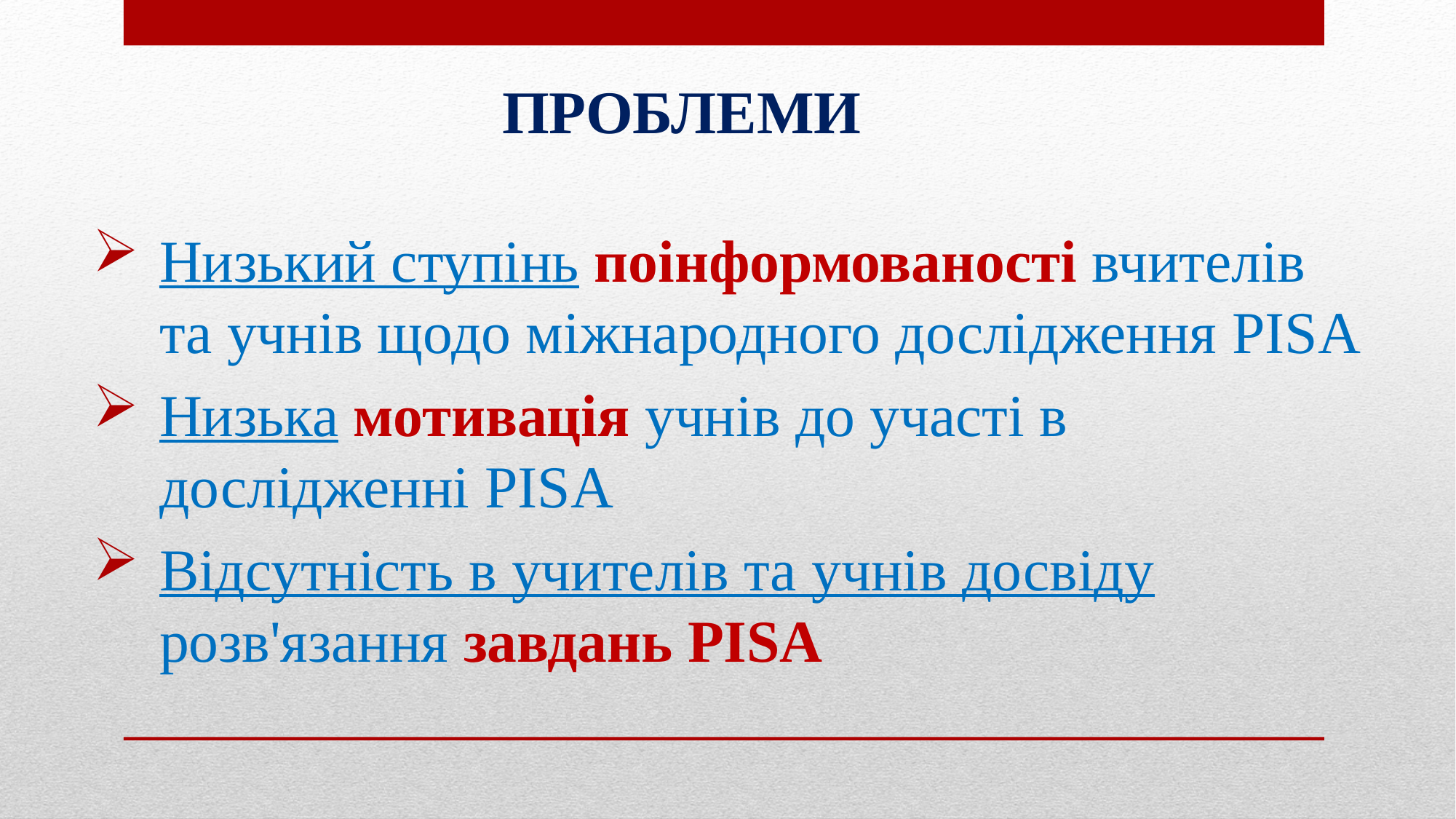

# Проблеми
Низький ступінь поінформованості вчителів та учнів щодо міжнародного дослідження PISA
Низька мотивація учнів до участі в дослідженні PISA
Відсутність в учителів та учнів досвіду розв'язання завдань PISA